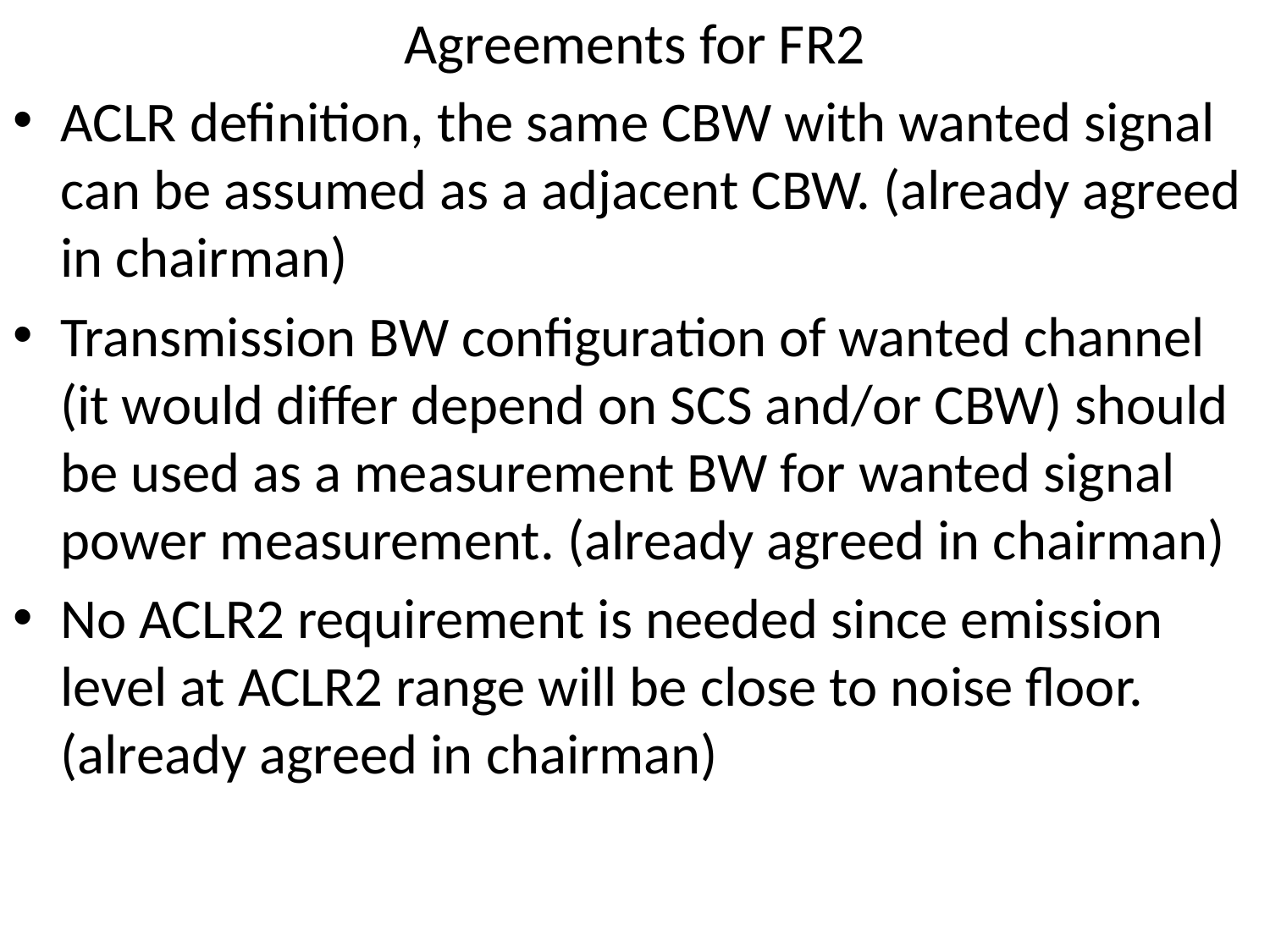

# Agreements for FR2
ACLR definition, the same CBW with wanted signal can be assumed as a adjacent CBW. (already agreed in chairman)
Transmission BW configuration of wanted channel (it would differ depend on SCS and/or CBW) should be used as a measurement BW for wanted signal power measurement. (already agreed in chairman)
No ACLR2 requirement is needed since emission level at ACLR2 range will be close to noise floor. (already agreed in chairman)